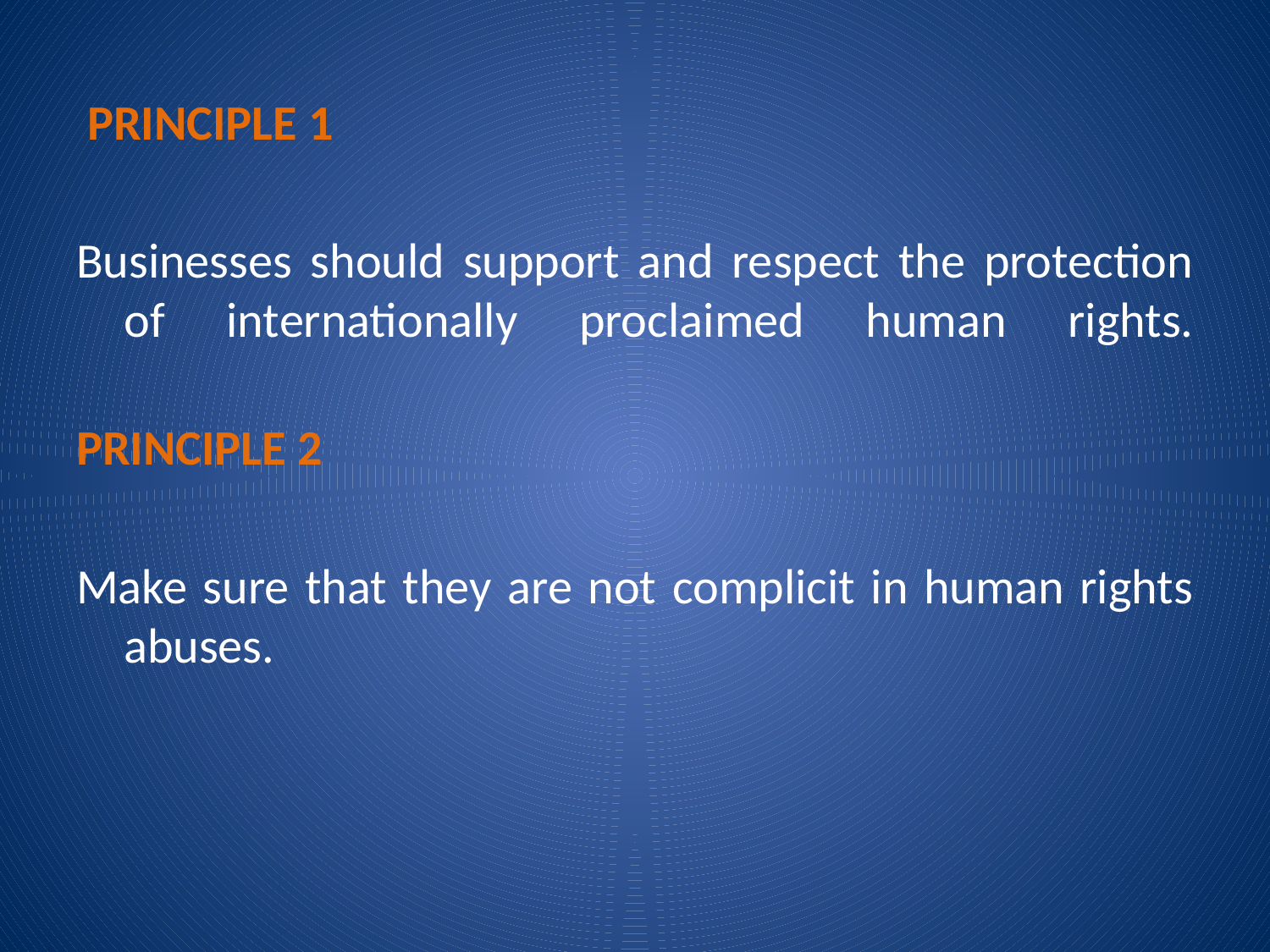

PRINCIPLE 1

Businesses should support and respect the protection of internationally proclaimed human rights.
PRINCIPLE 2

Make sure that they are not complicit in human rights abuses.